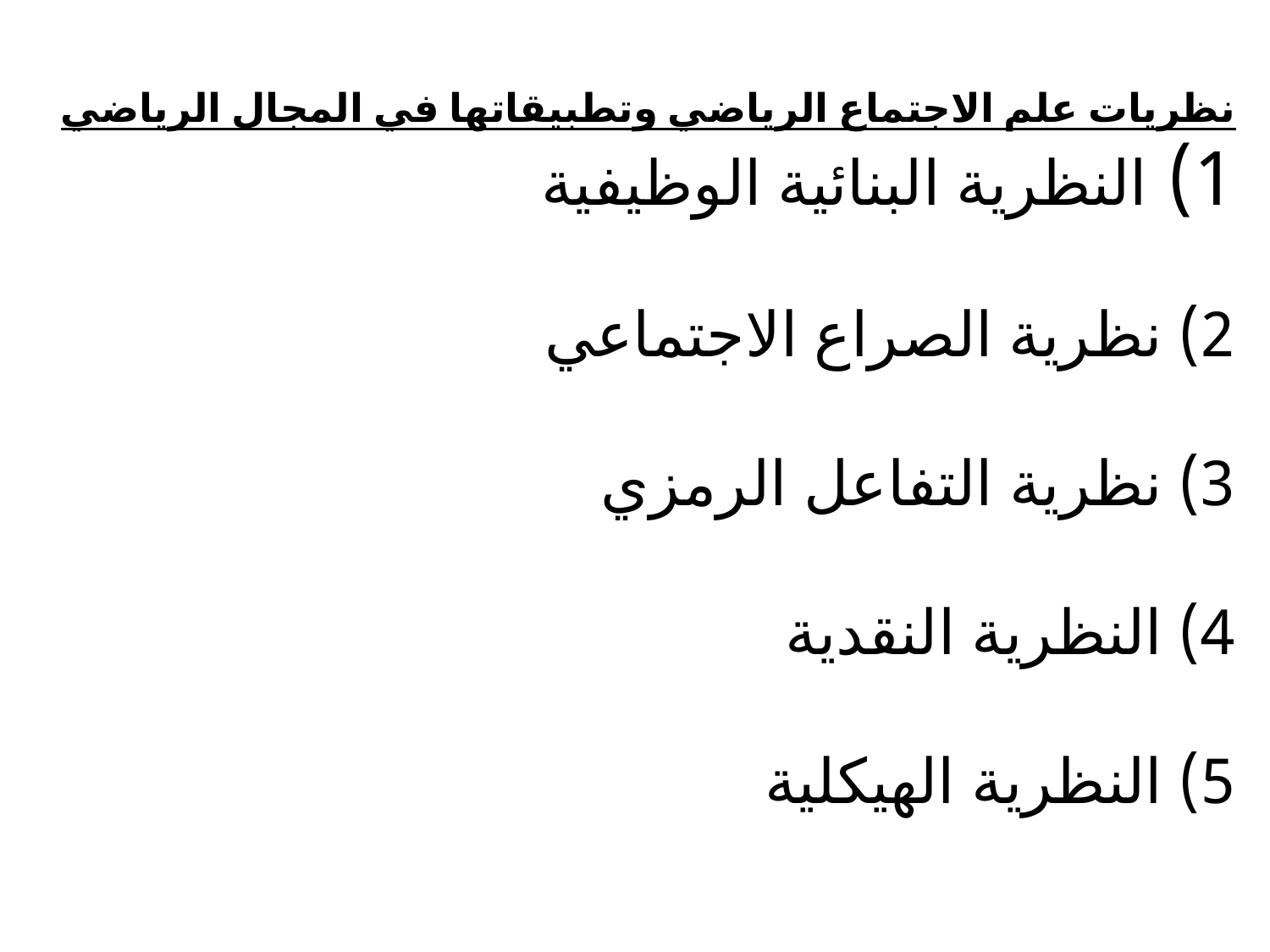

# نظريات علم الاجتماع الرياضي وتطبيقاتها في المجال الرياضي 1) النظرية البنائية الوظيفية 2) نظرية الصراع الاجتماعي 3) نظرية التفاعل الرمزي 4) النظرية النقدية 5) النظرية الهيكلية